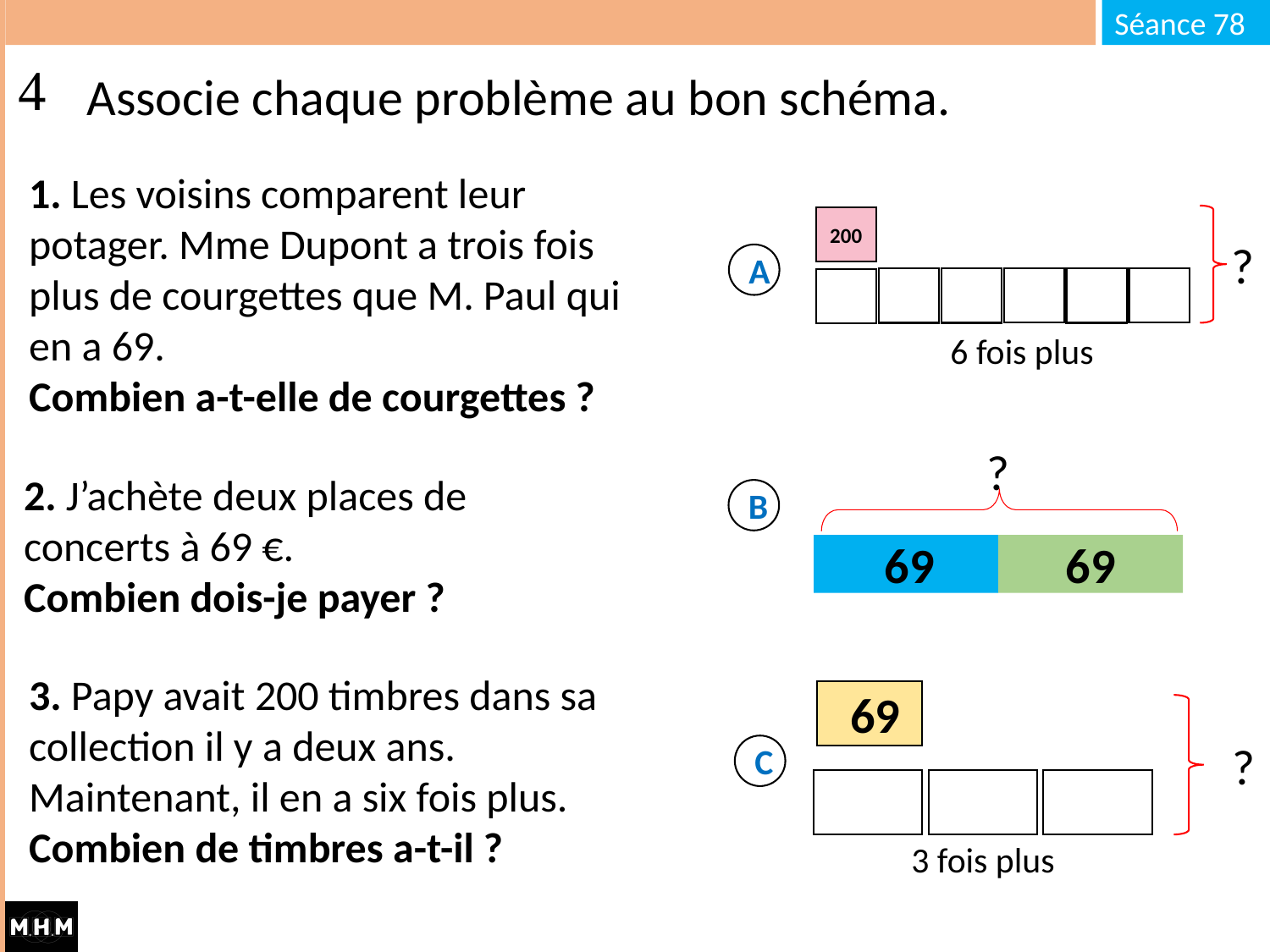

# Associe chaque problème au bon schéma.
1. Les voisins comparent leur potager. Mme Dupont a trois fois plus de courgettes que M. Paul qui en a 69.                                  Combien a-t-elle de courgettes ?

200
?

6 fois plus
A

?
69
 69
2. J’achète deux places de concerts à 69 €.                       Combien dois-je payer ?
B
3. Papy avait 200 timbres dans sa collection il y a deux ans. Maintenant, il en a six fois plus. Combien de timbres a-t-il ?
 69

?

3 fois plus
C